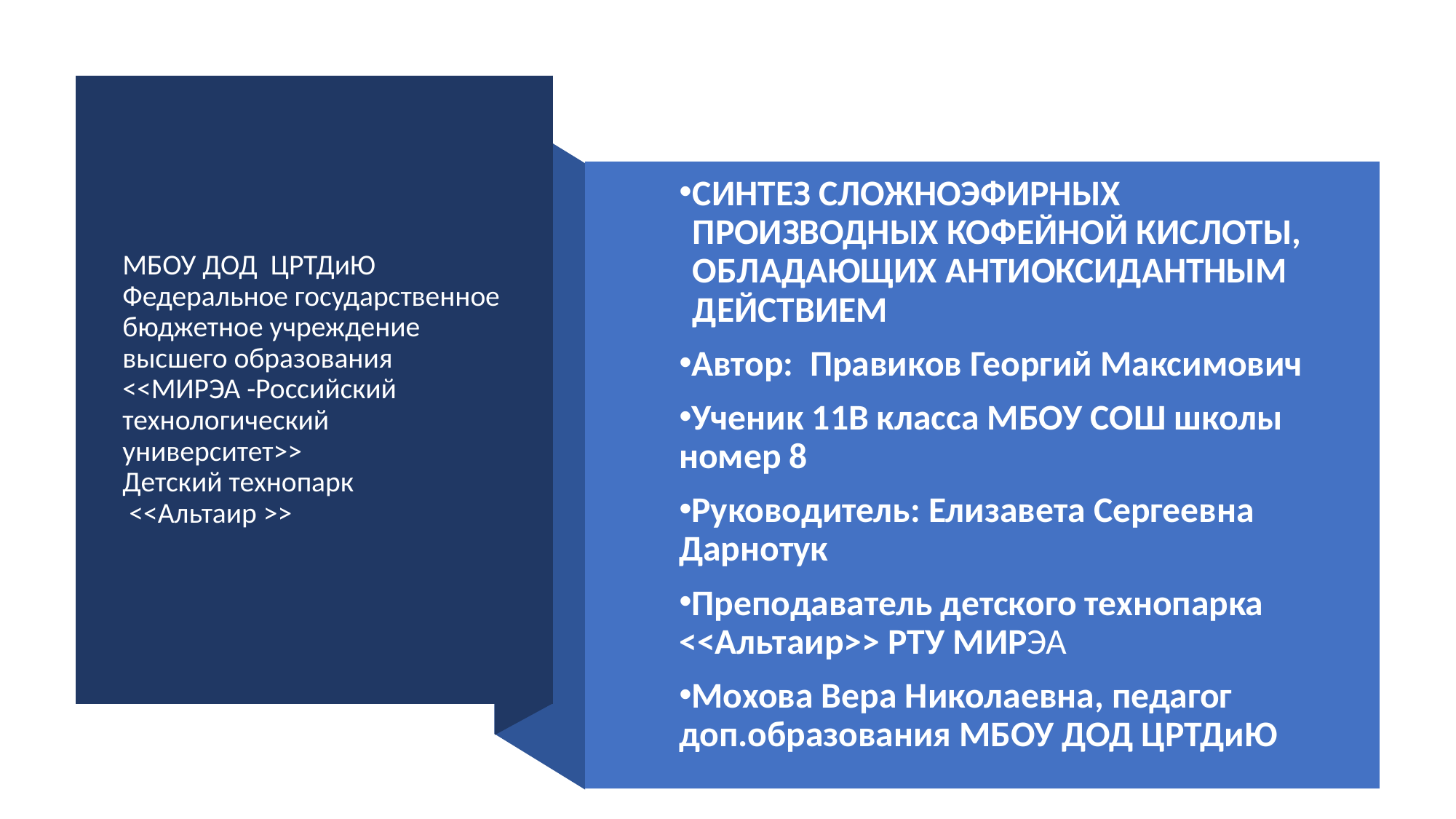

# МБОУ ДОД  ЦРТДиЮ Федеральное государственное бюджетное учреждение высшего образования  <<МИРЭА -Российский  технологический университет>> Детский технопарк  <<Альтаир >>

СИНТЕЗ СЛОЖНОЭФИРНЫХ ПРОИЗВОДНЫХ КОФЕЙНОЙ КИСЛОТЫ, ОБЛАДАЮЩИХ АНТИОКСИДАНТНЫМ ДЕЙСТВИЕМ
Автор:  Правиков Георгий Максимович
Ученик 11В класса МБОУ СОШ школы номер 8
Руководитель: Елизавета Сергеевна Дарнотук
Преподаватель детского технопарка <<Альтаир>> РТУ МИРЭА
Мохова Вера Николаевна, педагог доп.образования МБОУ ДОД ЦРТДиЮ